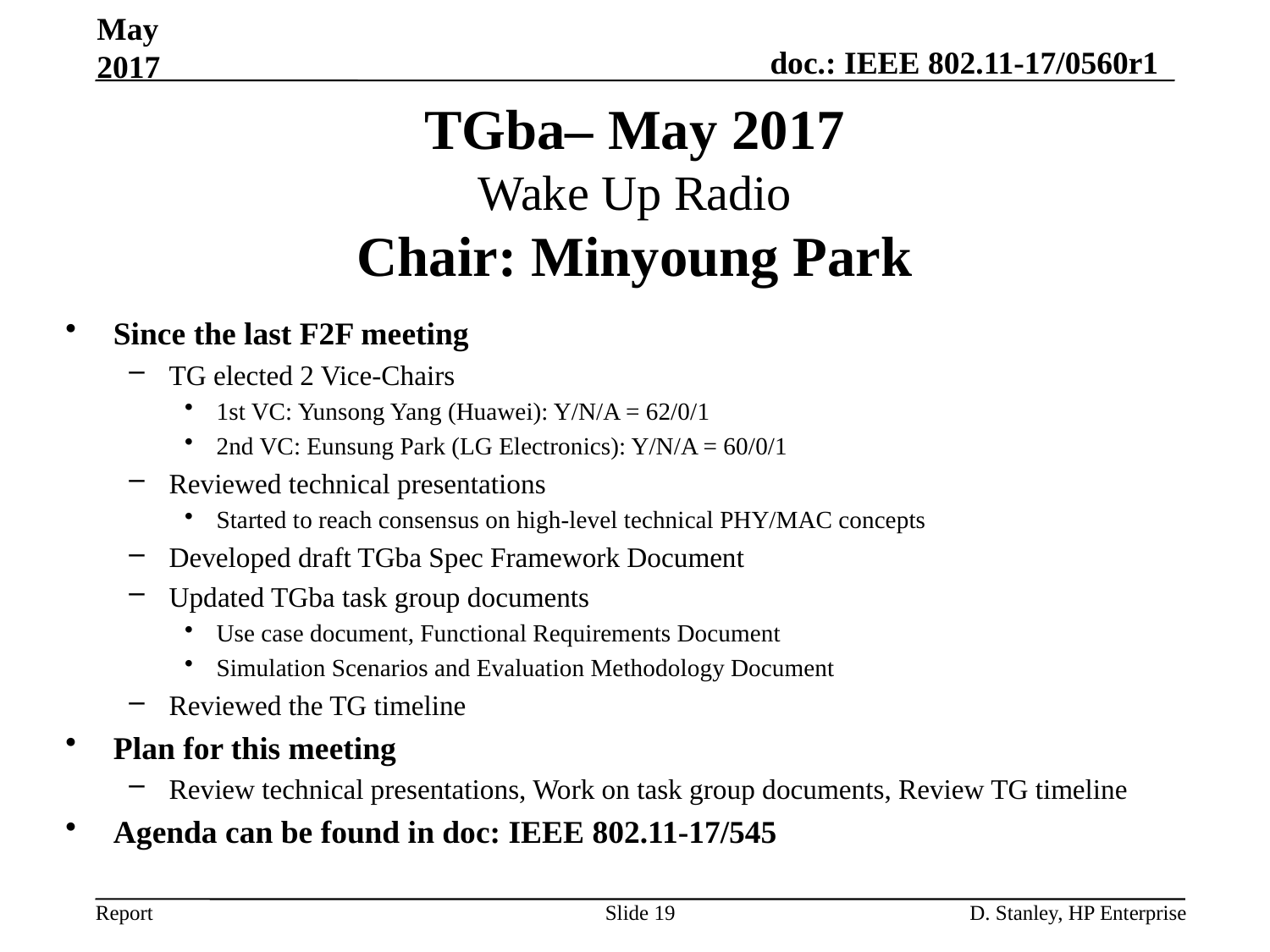

May 2017
# TGba– May 2017 Wake Up Radio Chair: Minyoung Park
Since the last F2F meeting
TG elected 2 Vice-Chairs
1st VC: Yunsong Yang (Huawei): Y/N/A = 62/0/1
2nd VC: Eunsung Park (LG Electronics): Y/N/A = 60/0/1
Reviewed technical presentations
Started to reach consensus on high-level technical PHY/MAC concepts
Developed draft TGba Spec Framework Document
Updated TGba task group documents
Use case document, Functional Requirements Document
Simulation Scenarios and Evaluation Methodology Document
Reviewed the TG timeline
Plan for this meeting
Review technical presentations, Work on task group documents, Review TG timeline
Agenda can be found in doc: IEEE 802.11-17/545

Slide 19
D. Stanley, HP Enterprise